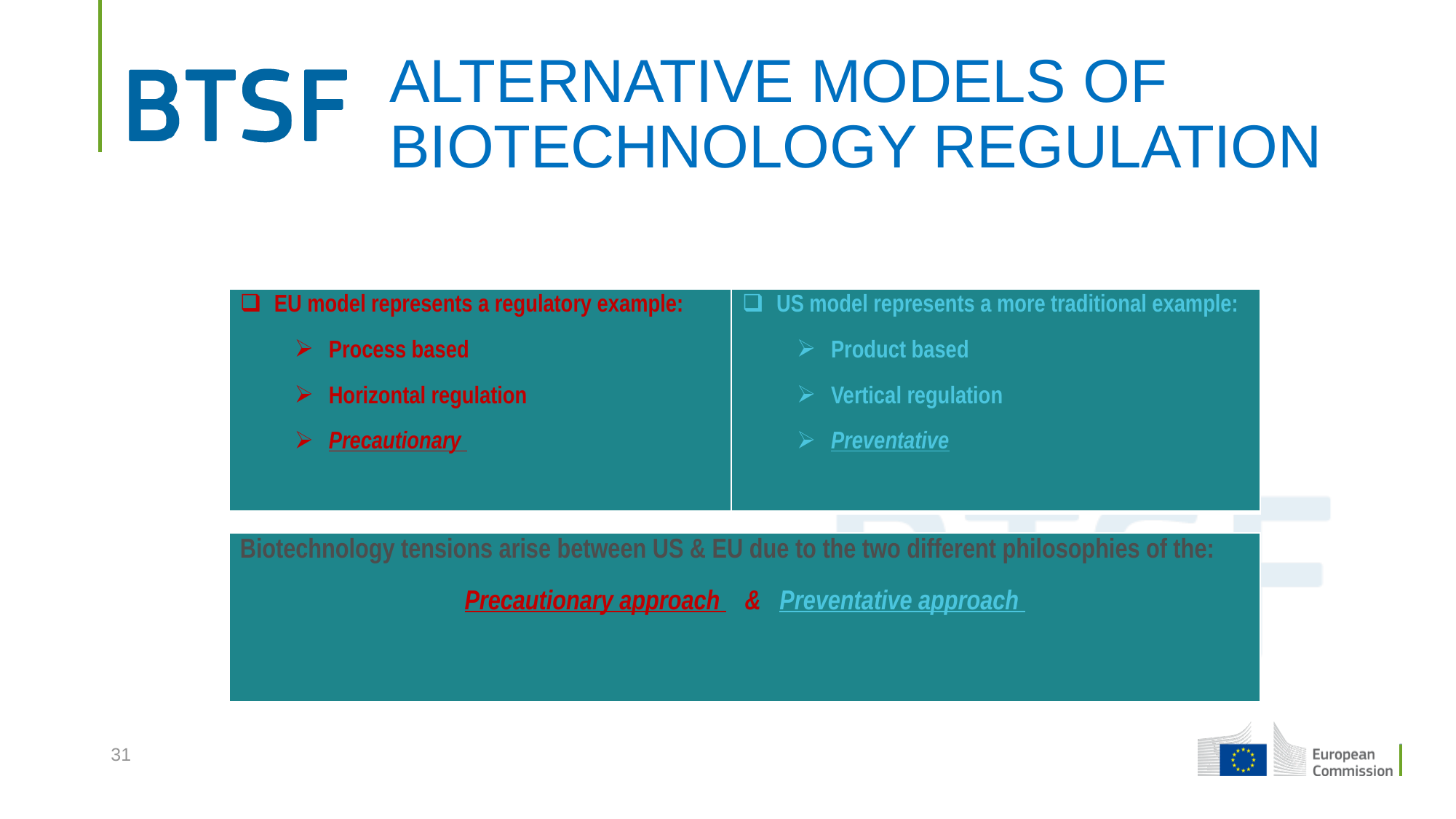

# ALTERNATIVE MODELS OF BIOTECHNOLOGY REGULATION
| EU model represents a regulatory example: Process based Horizontal regulation Precautionary | US model represents a more traditional example: Product based Vertical regulation Preventative |
| --- | --- |
| Biotechnology tensions arise between US & EU due to the two different philosophies of the: Precautionary approach & Preventative approach |
| --- |
31